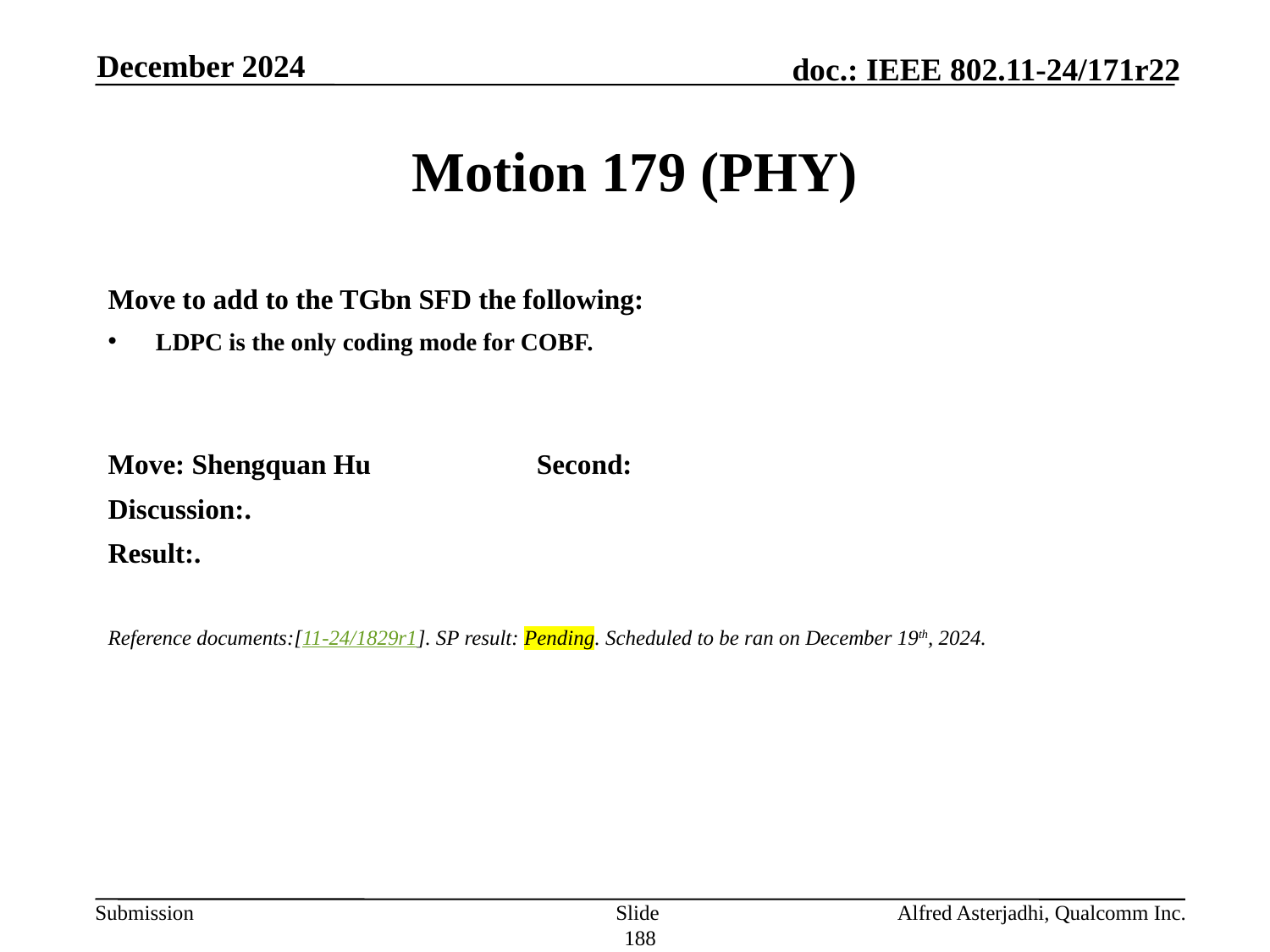

December 2024
# Motion 179 (PHY)
Move to add to the TGbn SFD the following:
LDPC is the only coding mode for COBF.

Move: Shengquan Hu		Second:
Discussion:.
Result:.

Reference documents:[11-24/1829r1]. SP result: Pending. Scheduled to be ran on December 19th, 2024.

Slide 188
Alfred Asterjadhi, Qualcomm Inc.